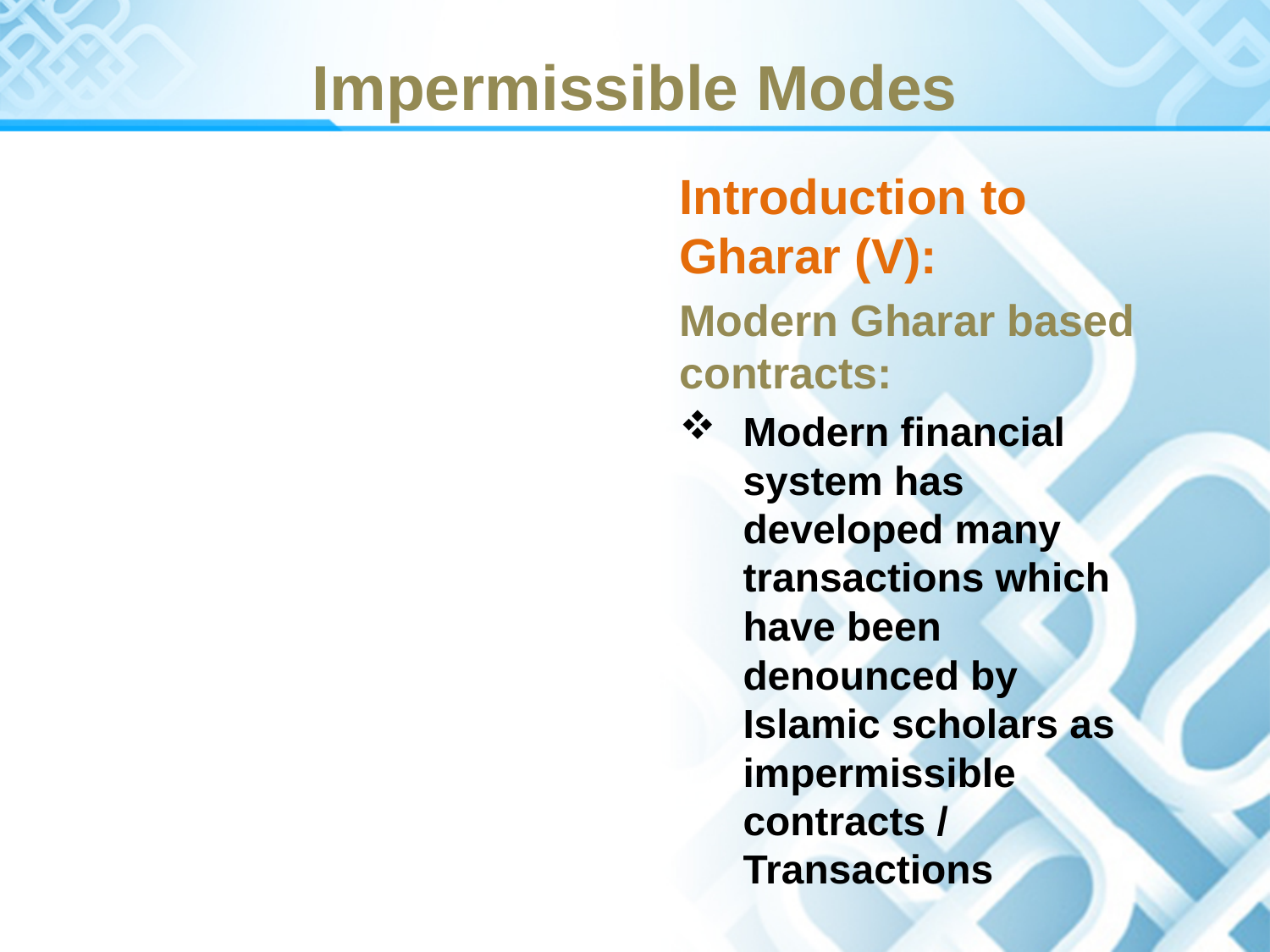

Impermissible Modes
Introduction to Gharar (V):
Modern Gharar based contracts:
Modern financial system has developed many transactions which have been denounced by Islamic scholars as impermissible contracts / Transactions